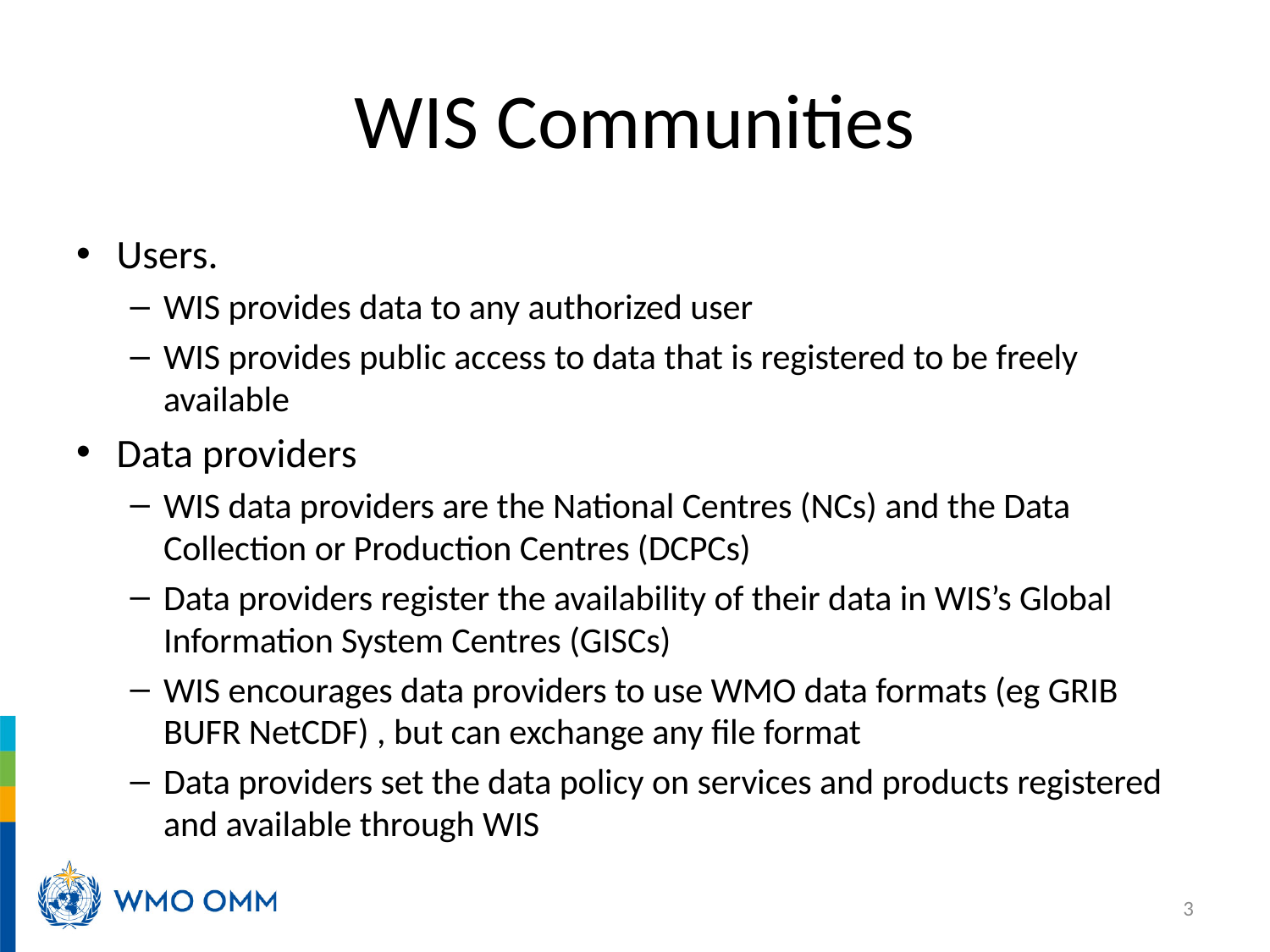

# WIS Communities
Users.
WIS provides data to any authorized user
WIS provides public access to data that is registered to be freely available
Data providers
WIS data providers are the National Centres (NCs) and the Data Collection or Production Centres (DCPCs)
Data providers register the availability of their data in WIS’s Global Information System Centres (GISCs)
WIS encourages data providers to use WMO data formats (eg GRIB BUFR NetCDF) , but can exchange any file format
Data providers set the data policy on services and products registered and available through WIS

3